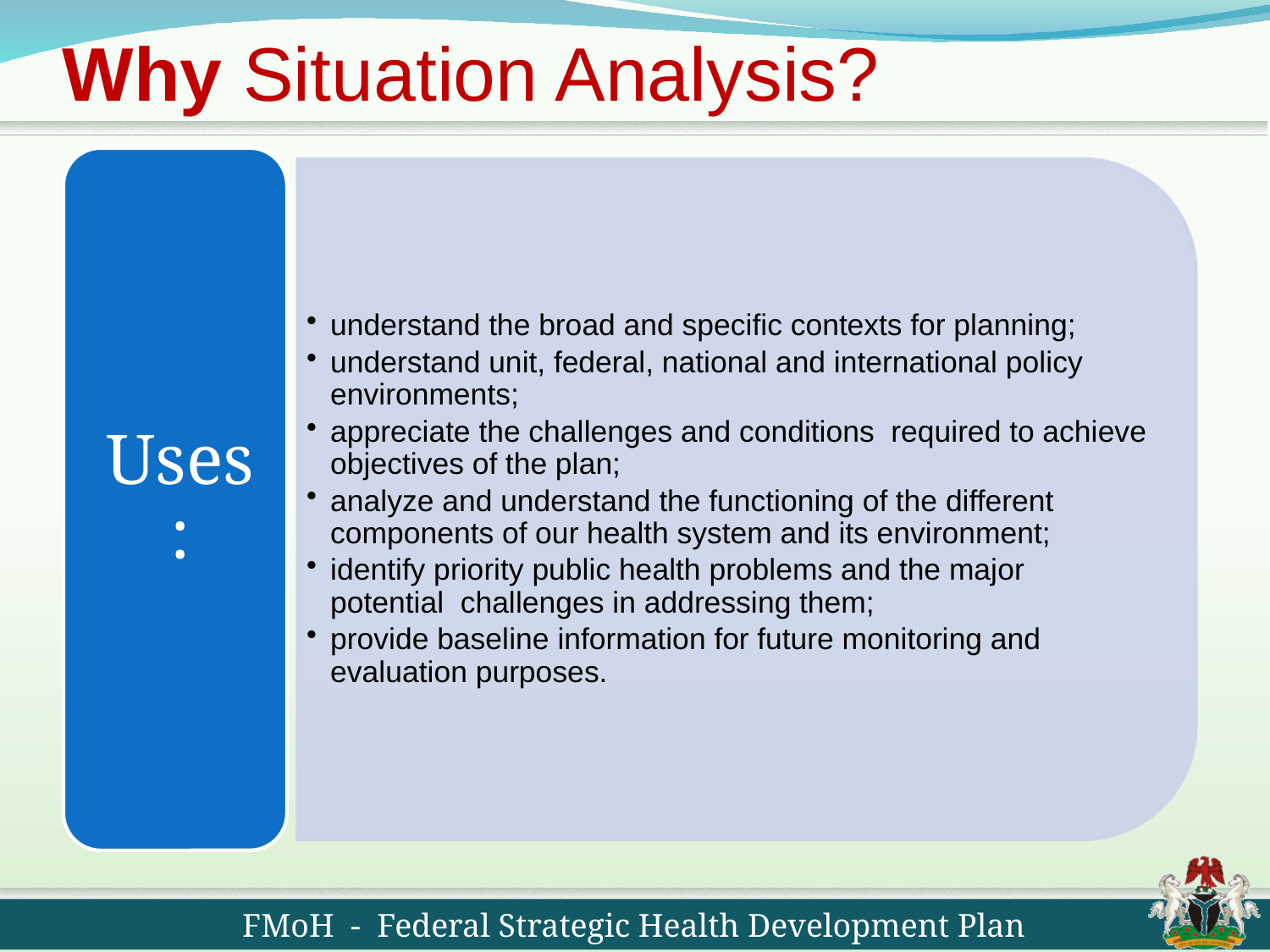

# Why Situation Analysis?
understand the broad and specific contexts for planning;
understand unit, federal, national and international policy environments;
appreciate the challenges and conditions  required to achieve objectives of the plan;
analyze and understand the functioning of the different components of our health system and its environment;
identify priority public health problems and the major  potential  challenges in addressing them;
provide baseline information for future monitoring and evaluation purposes.
Uses: